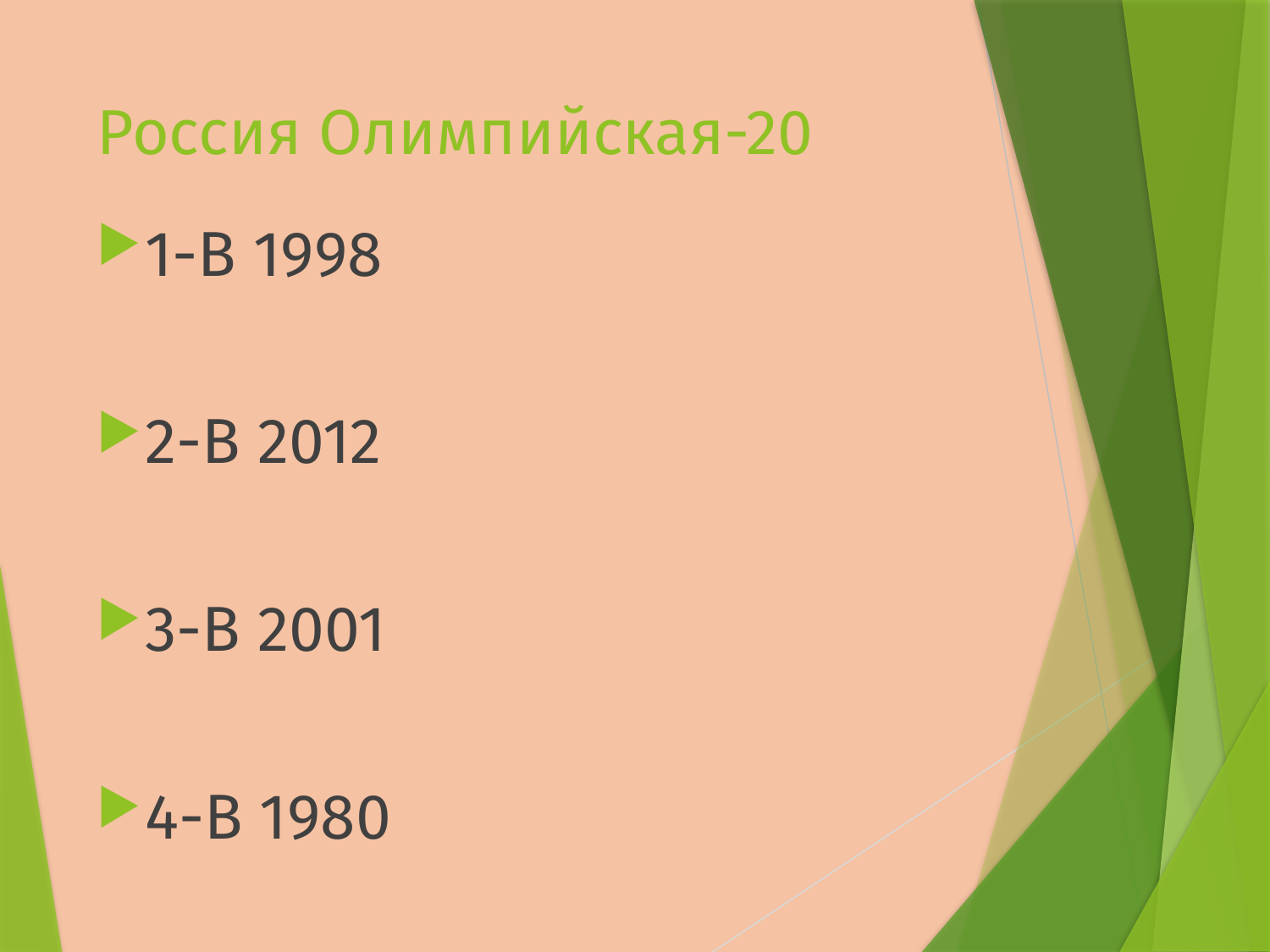

# Россия Олимпийская-20
1-В 1998

2-В 2012

3-В 2001

4-В 1980